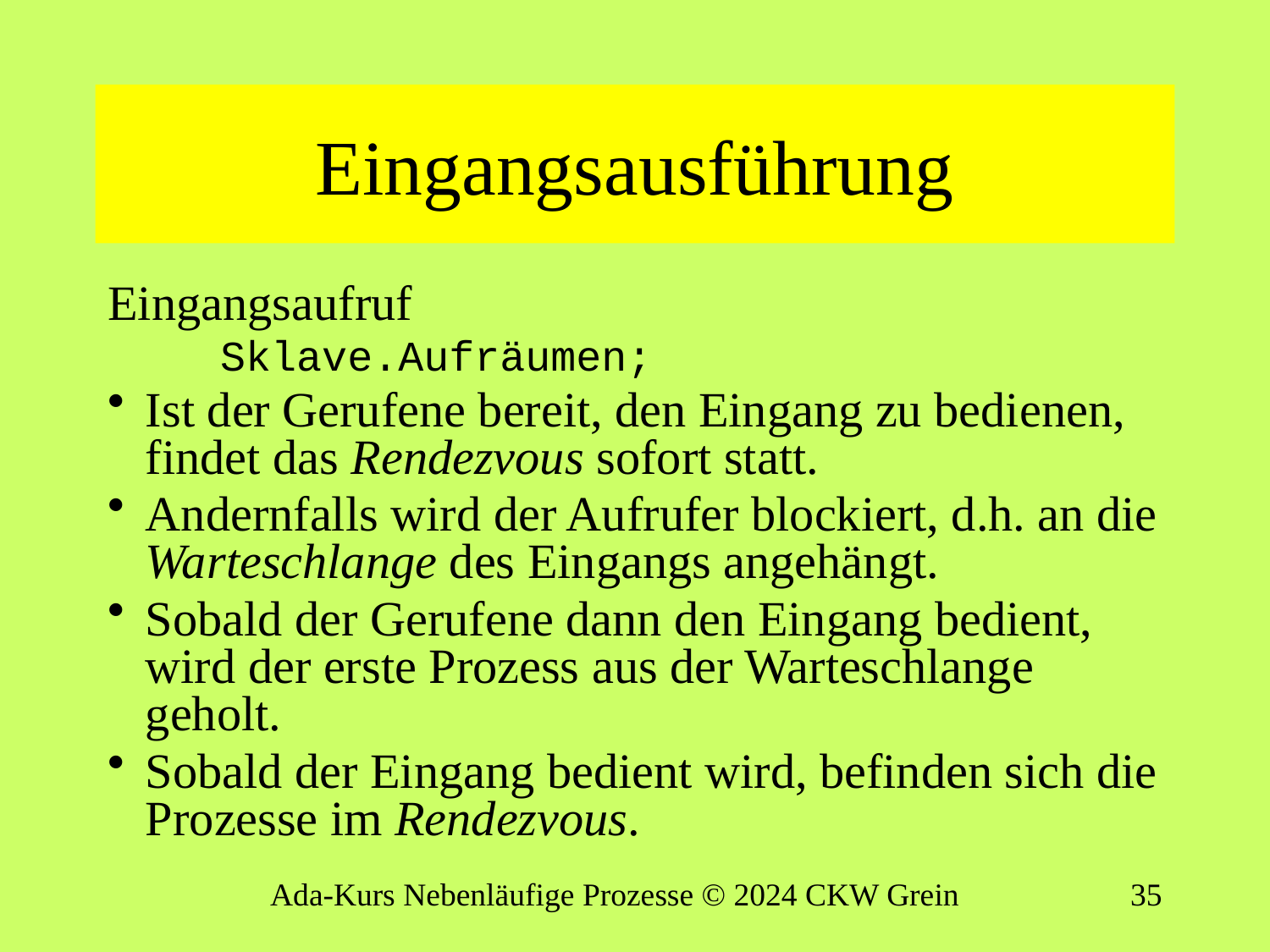

# Eingangsausführung
Eingangsaufruf
  Sklave.Aufräumen;
Ist der Gerufene bereit, den Eingang zu bedienen, findet das Rendezvous sofort statt.
Andernfalls wird der Aufrufer blockiert, d.h. an die Warteschlange des Eingangs angehängt.
Sobald der Gerufene dann den Eingang bedient, wird der erste Prozess aus der Warteschlange geholt.
Sobald der Eingang bedient wird, befinden sich die Prozesse im Rendezvous.
Ada-Kurs Nebenläufige Prozesse © 2024 CKW Grein
35